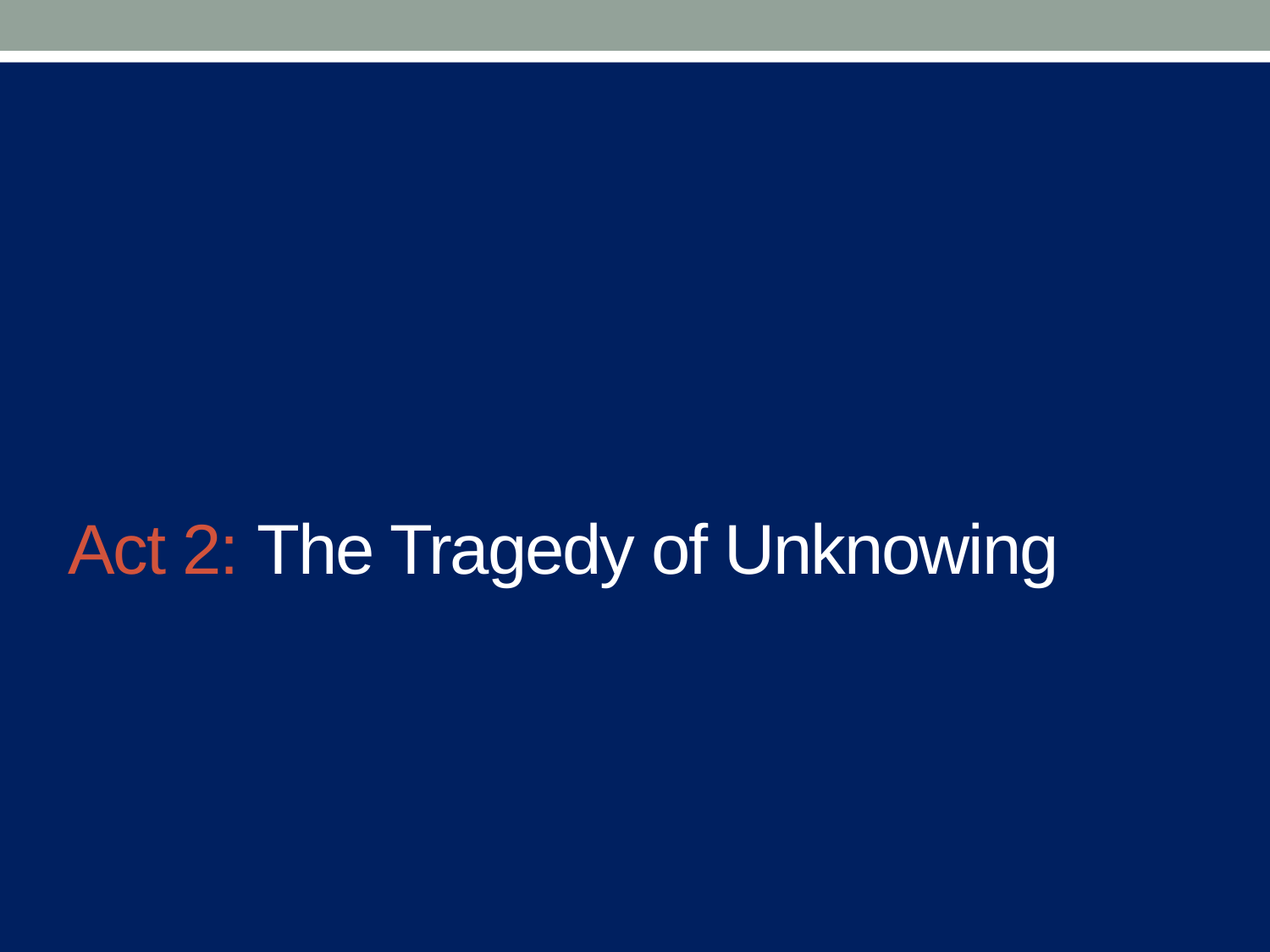

# Act 2: The Tragedy of Unknowing